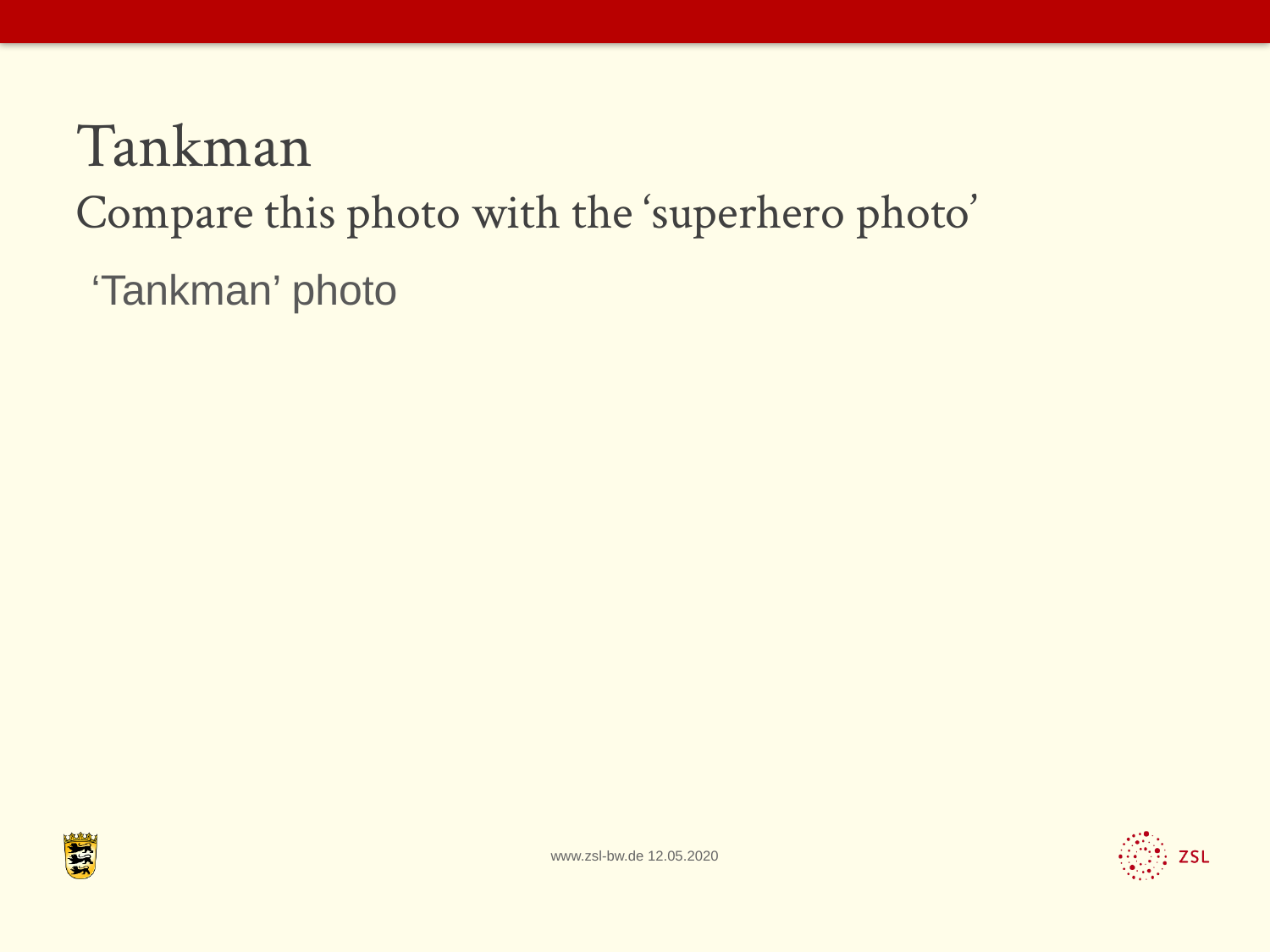

# Tankman Compare this photo with the ‘superhero photo’
‘Tankman’ photo